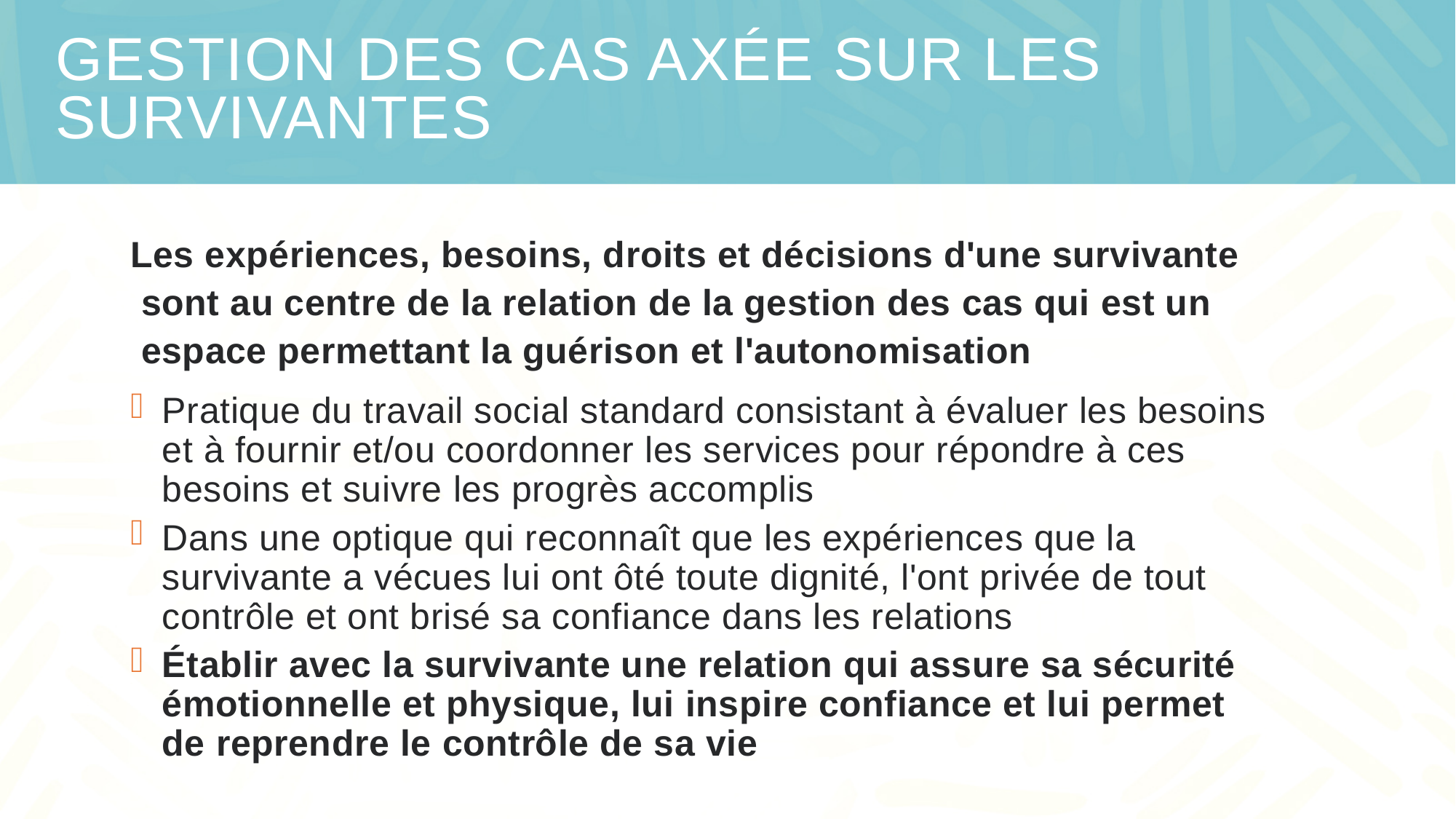

# Gestion des cas axée sur les survivantes
Les expériences, besoins, droits et décisions d'une survivante sont au centre de la relation de la gestion des cas qui est un espace permettant la guérison et l'autonomisation
Pratique du travail social standard consistant à évaluer les besoins et à fournir et/ou coordonner les services pour répondre à ces besoins et suivre les progrès accomplis
Dans une optique qui reconnaît que les expériences que la survivante a vécues lui ont ôté toute dignité, l'ont privée de tout contrôle et ont brisé sa confiance dans les relations
Établir avec la survivante une relation qui assure sa sécurité émotionnelle et physique, lui inspire confiance et lui permet de reprendre le contrôle de sa vie